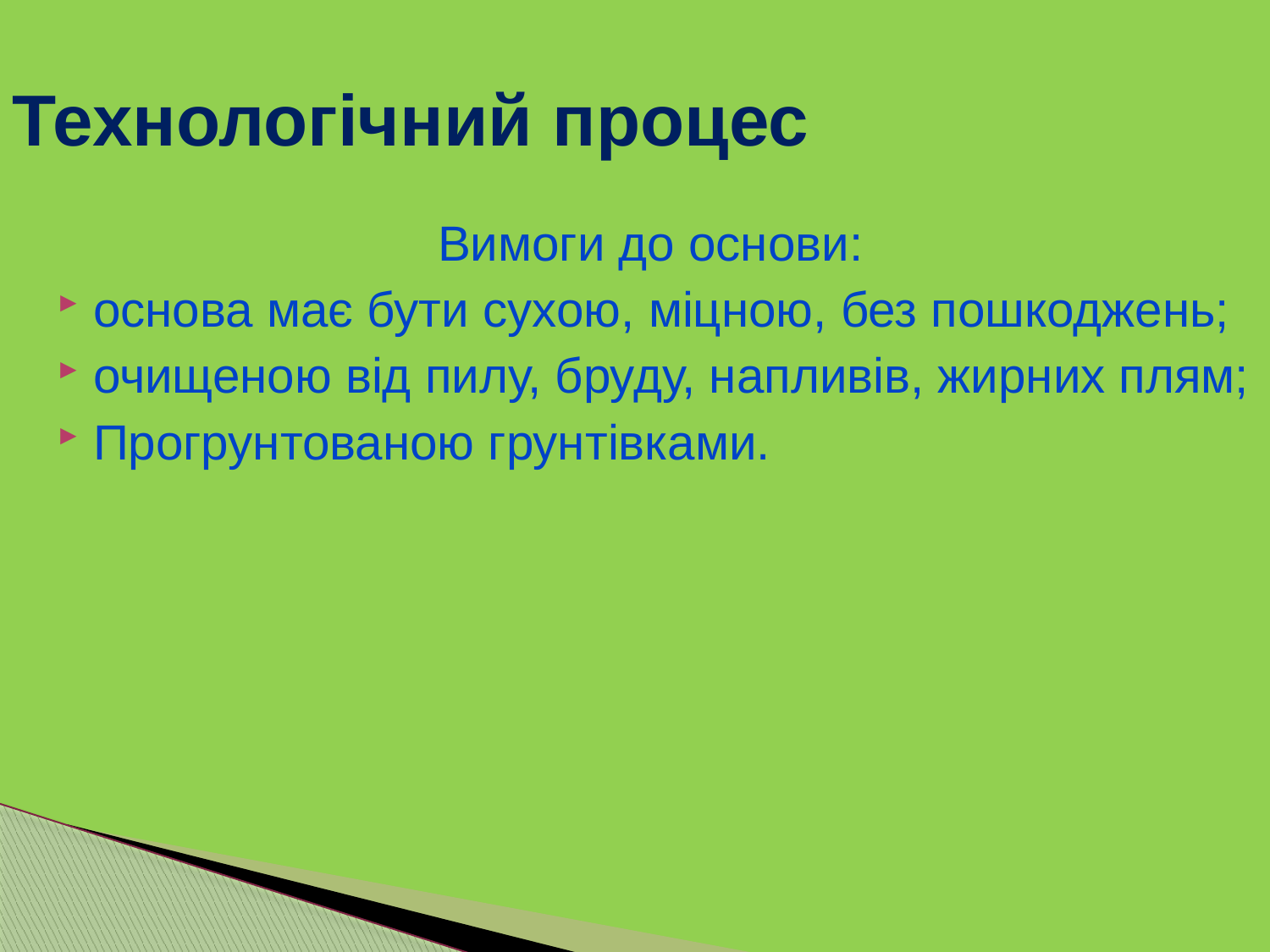

# Технологічний процес
Вимоги до основи:
основа має бути сухою, міцною, без пошкоджень;
очищеною від пилу, бруду, напливів, жирних плям;
Прогрунтованою грунтівками.